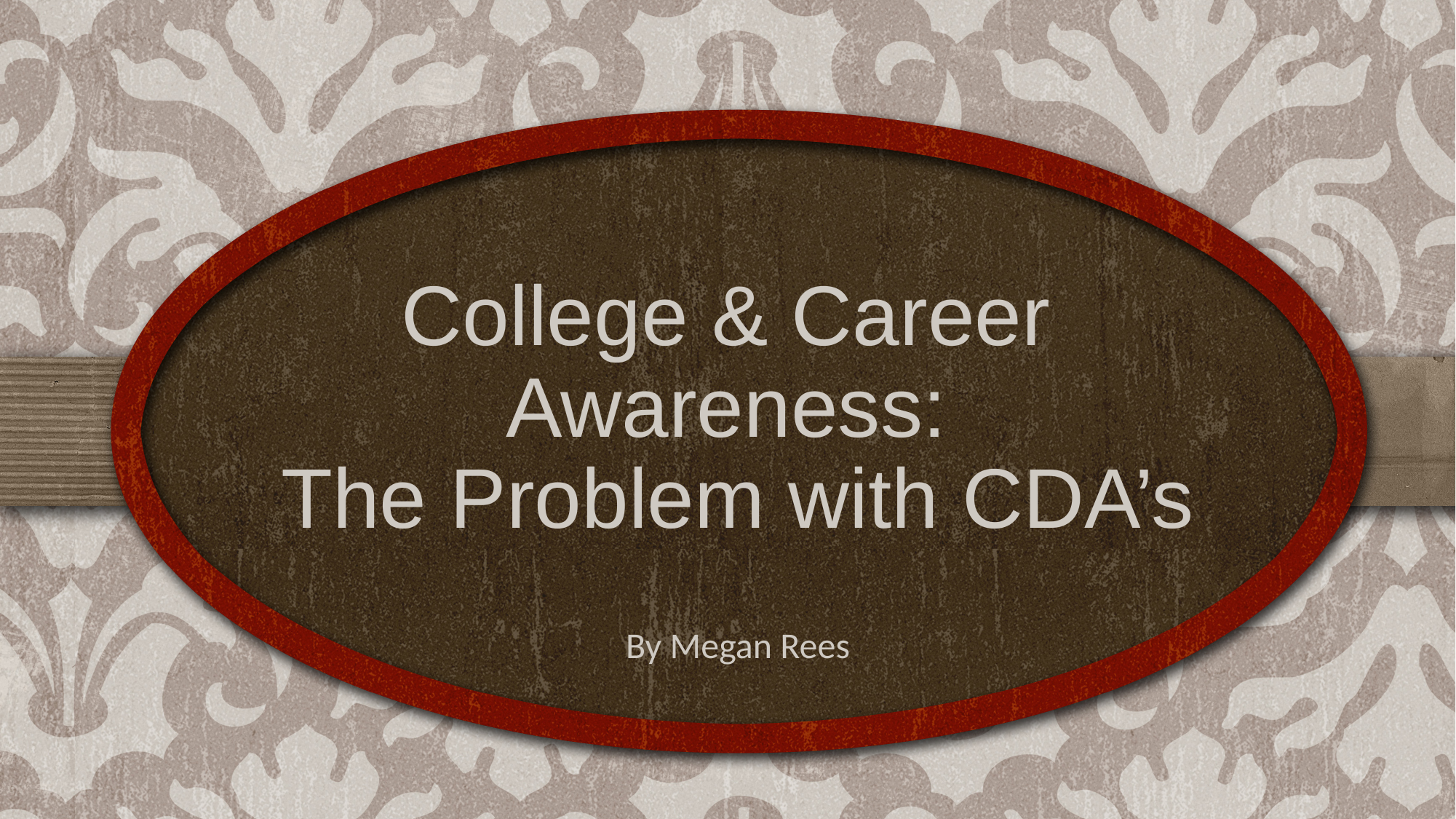

# College & Career Awareness: The Problem with CDA’s
By Megan Rees